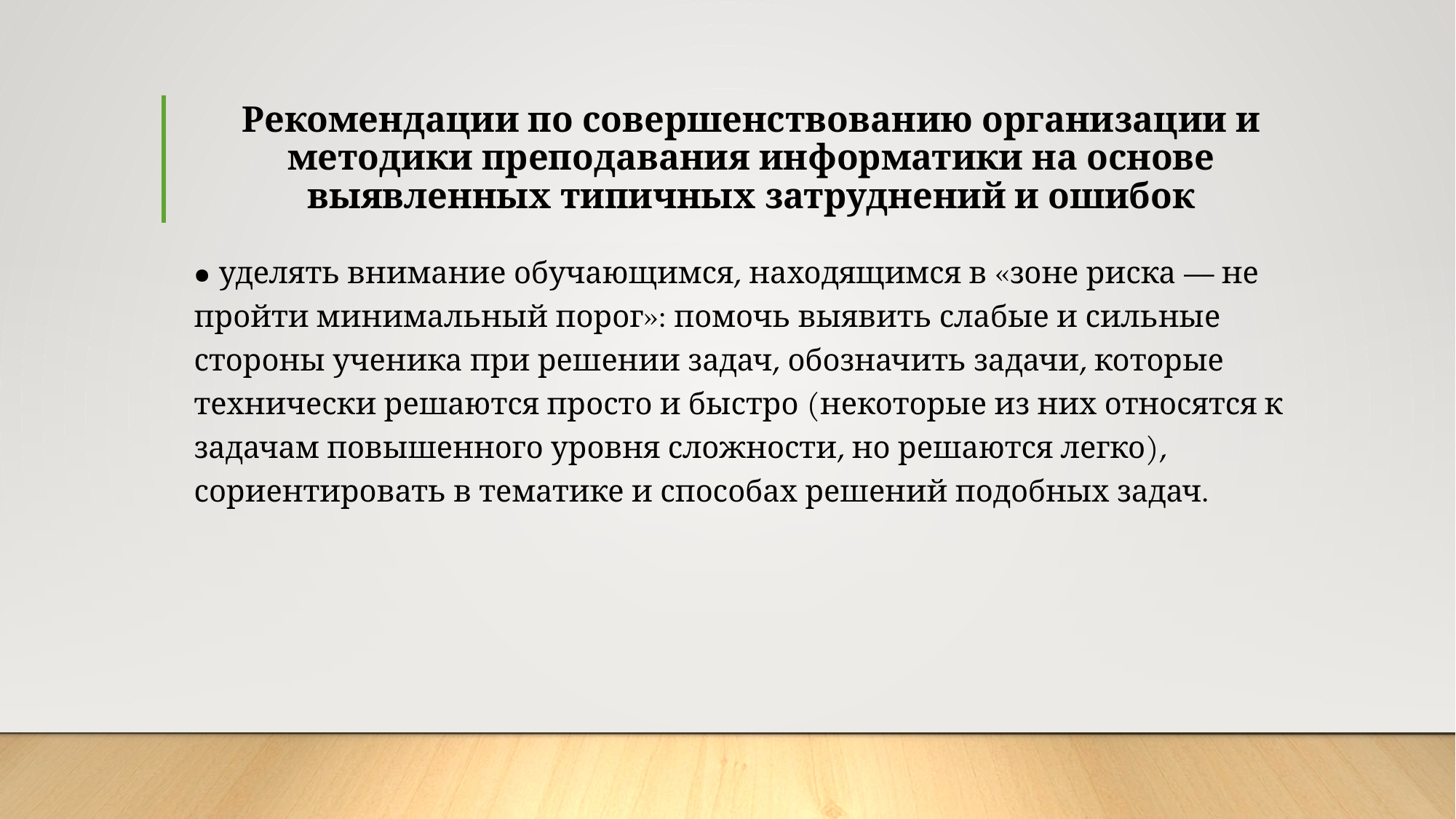

# Рекомендации по совершенствованию организации и методики преподавания информатики на основе выявленных типичных затруднений и ошибок
• уделять внимание обучающимся, находящимся в «зоне риска — не пройти минимальный порог»: помочь выявить слабые и сильные стороны ученика при решении задач, обозначить задачи, которые технически решаются просто и быстро (некоторые из них относятся к задачам повышенного уровня сложности, но решаются легко), сориентировать в тематике и способах решений подобных задач.